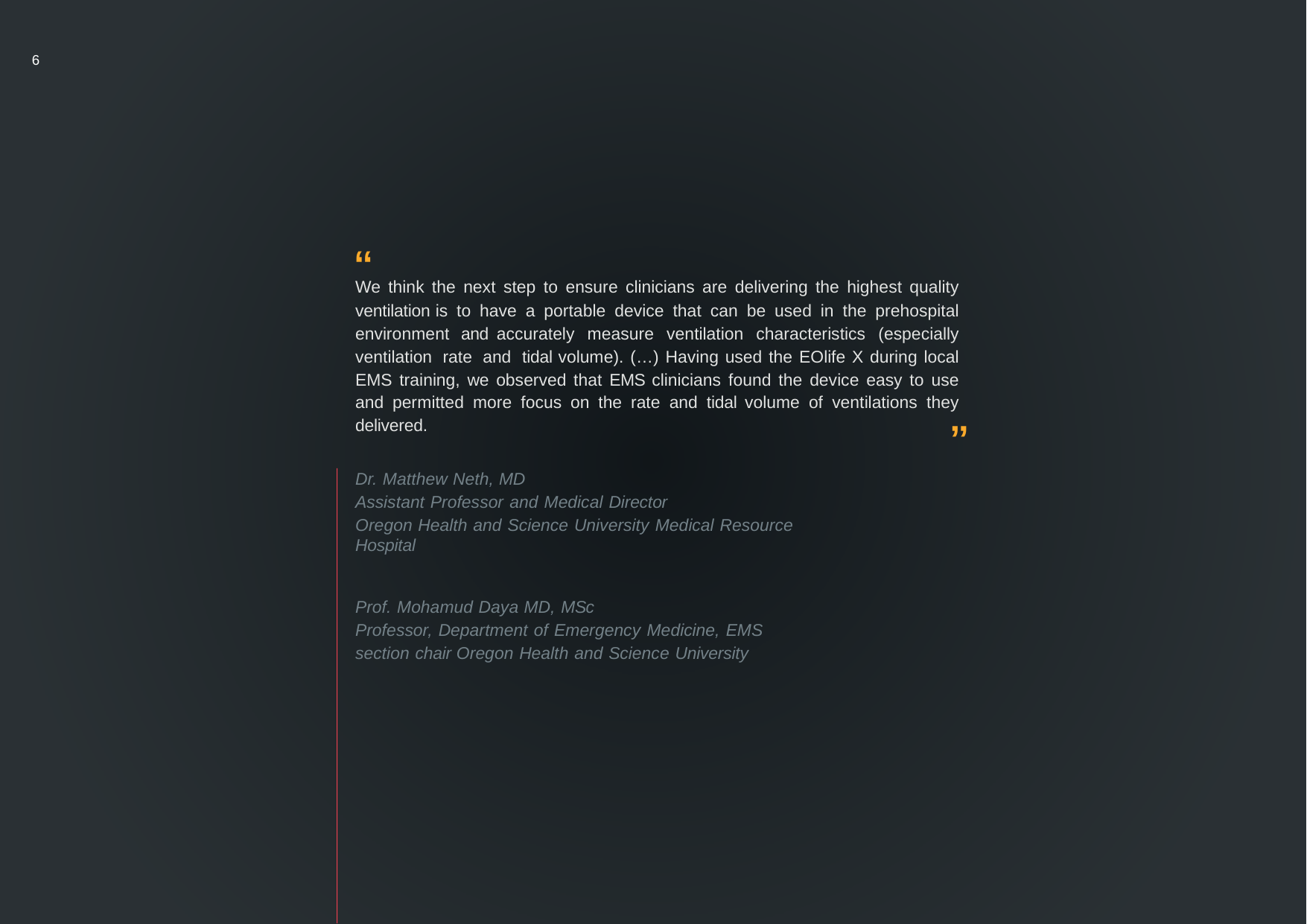

6
‘‘
We think the next step to ensure clinicians are delivering the highest quality ventilation is to have a portable device that can be used in the prehospital environment and accurately measure ventilation characteristics (especially ventilation rate and tidal volume). (…) Having used the EOlife X during local EMS training, we observed that EMS clinicians found the device easy to use and permitted more focus on the rate and tidal volume of ventilations they delivered.
‘‘
Dr. Matthew Neth, MD
Assistant Professor and Medical Director
Oregon Health and Science University Medical Resource Hospital

Prof. Mohamud Daya MD, MSc
Professor, Department of Emergency Medicine, EMS section chair Oregon Health and Science University